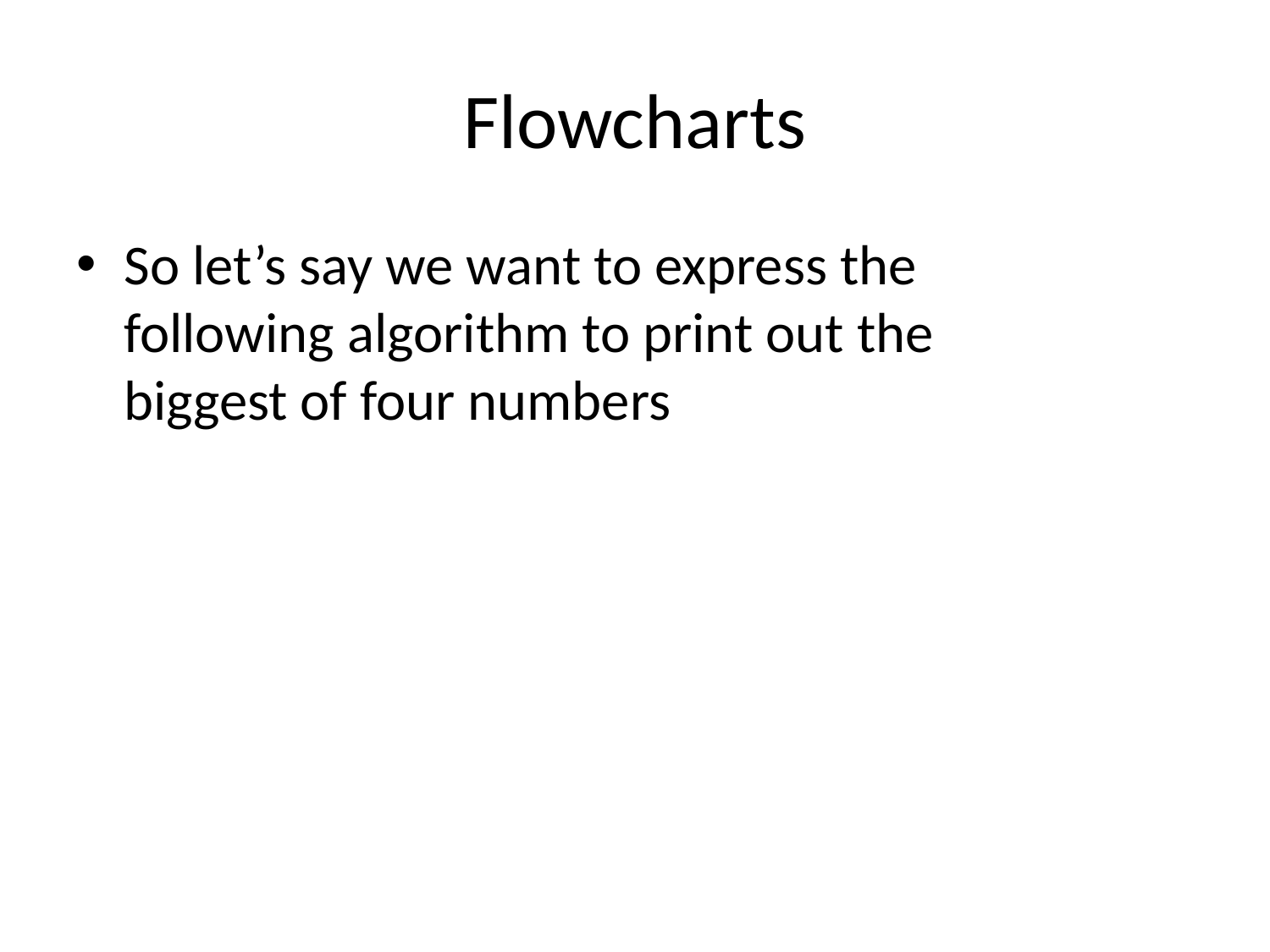

# Flowcharts
So let’s say we want to express the following algorithm to print out the biggest of four numbers